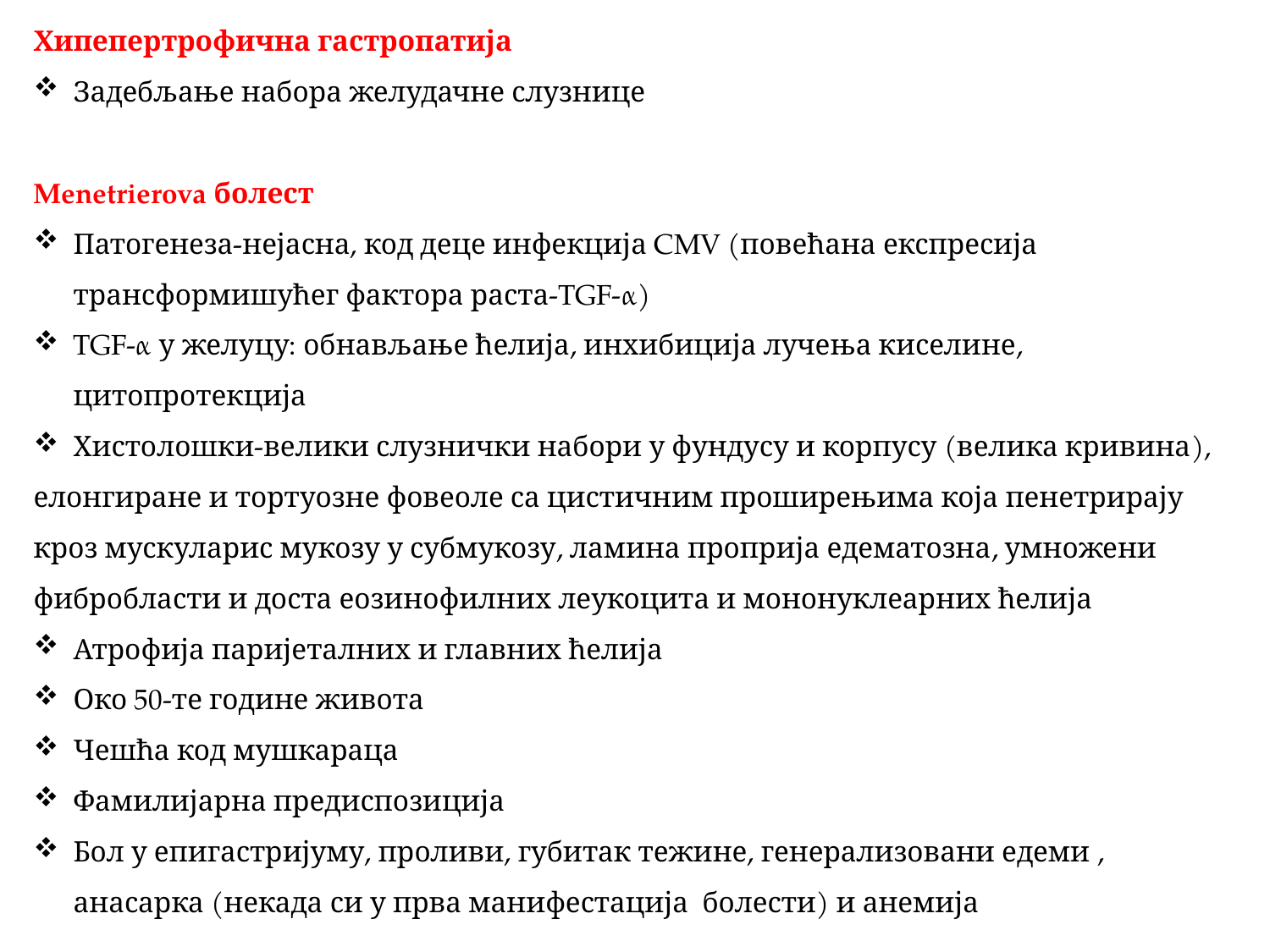

Хипепертрофична гастропатија
Задебљање набора желудачне слузнице

Menetrierova болест
Патогенеза-нејасна, код деце инфекција CMV (повећана експресија трансформишућег фактора раста-TGF-α)
TGF-α у желуцу: обнављање ћелија, инхибиција лучења киселине, цитопротекција
Хистолошки-велики слузнички набори у фундусу и корпусу (велика кривина),
елонгиране и тортуозне фовеоле са цистичним проширењима која пенетрирају кроз мускуларис мукозу у субмукозу, ламина проприја едематозна, умножени фибробласти и доста еозинофилних леукоцита и мононуклеарних ћелија
Атрофија паријеталних и главних ћелија
Око 50-те године живота
Чешћа код мушкараца
Фамилијарна предиспозиција
Бол у епигастријуму, проливи, губитак тежине, генерализовани едеми , анасарка (некада си у прва манифестација  болести) и анемија